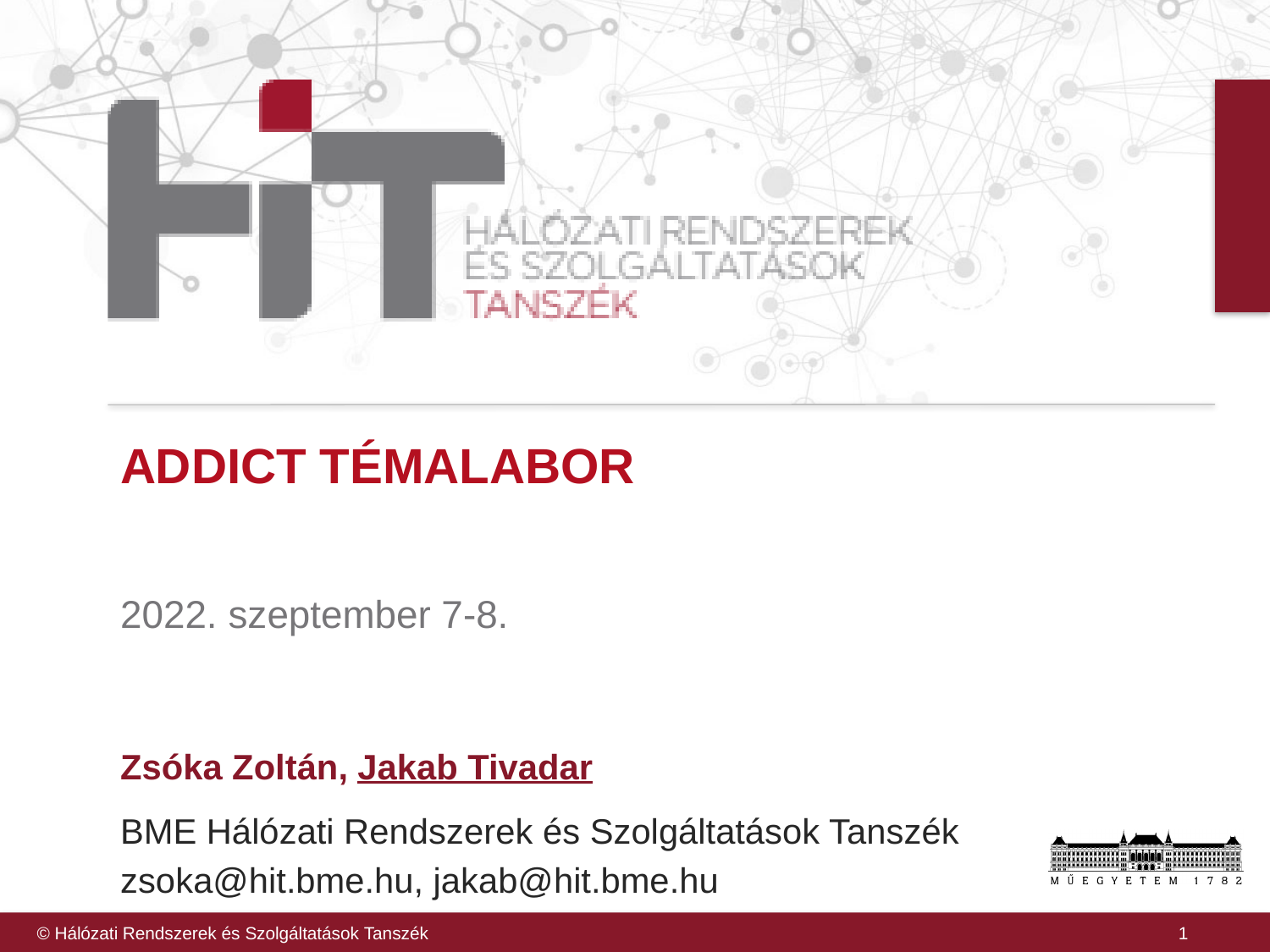

ADDICT TÉMALABOR
2022. szeptember 7-8.
Zsóka Zoltán, Jakab Tivadar
BME Hálózati Rendszerek és Szolgáltatások Tanszék
zsoka@hit.bme.hu, jakab@hit.bme.hu